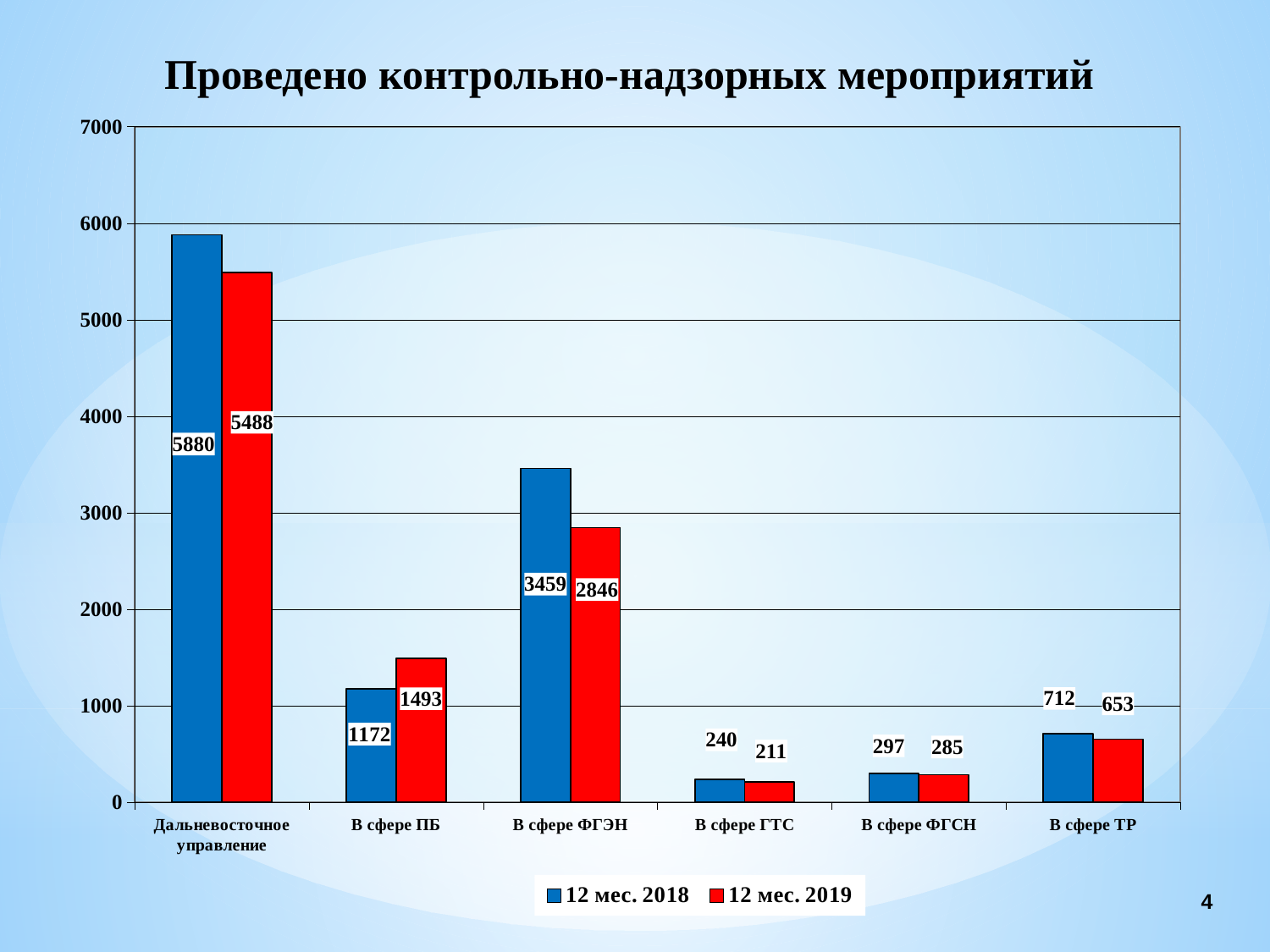

Проведено контрольно-надзорных мероприятий

### Chart

| Category | 12 мес. 2018 | 12 мес. 2019 |
|---|---|---|
| Дальневосточное управление | 5880.0 | 5488.0 |
| В сфере ПБ | 1172.0 | 1493.0 |
| В сфере ФГЭН | 3459.0 | 2846.0 |
| В сфере ГТС | 240.0 | 211.0 |
| В сфере ФГСН | 297.0 | 285.0 |
| В сфере ТР | 712.0 | 653.0 |
4